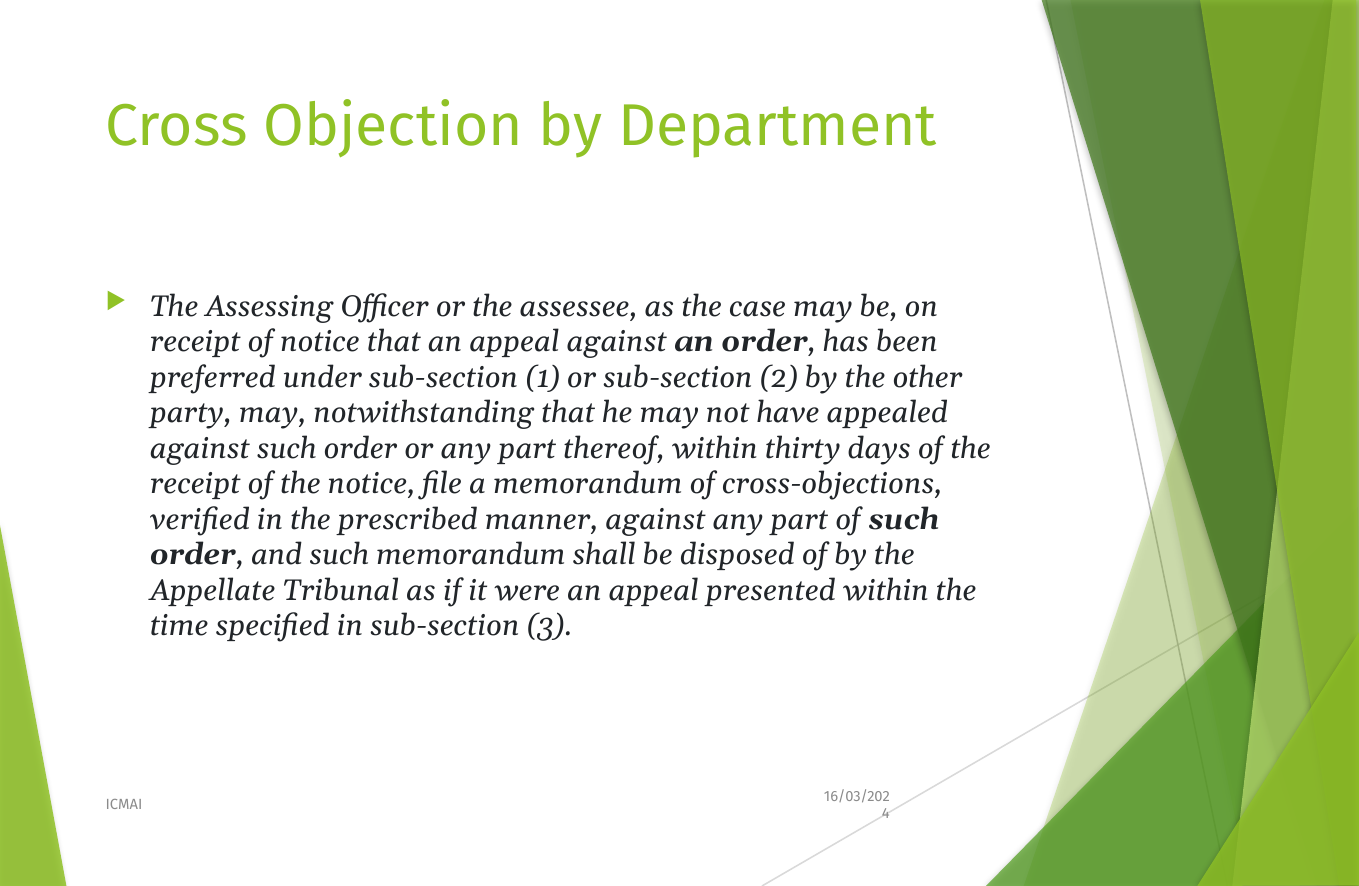

# Cross Objection by Department
The Assessing Officer or the assessee, as the case may be, on receipt of notice that an appeal against an order, has been preferred under sub-section (1) or sub-section (2) by the other party, may, notwithstanding that he may not have appealed against such order or any part thereof, within thirty days of the receipt of the notice, file a memorandum of cross-objections, verified in the prescribed manner, against any part of such order, and such memorandum shall be disposed of by the Appellate Tribunal as if it were an appeal presented within the time specified in sub-section (3).
ICMAI
16/03/2024